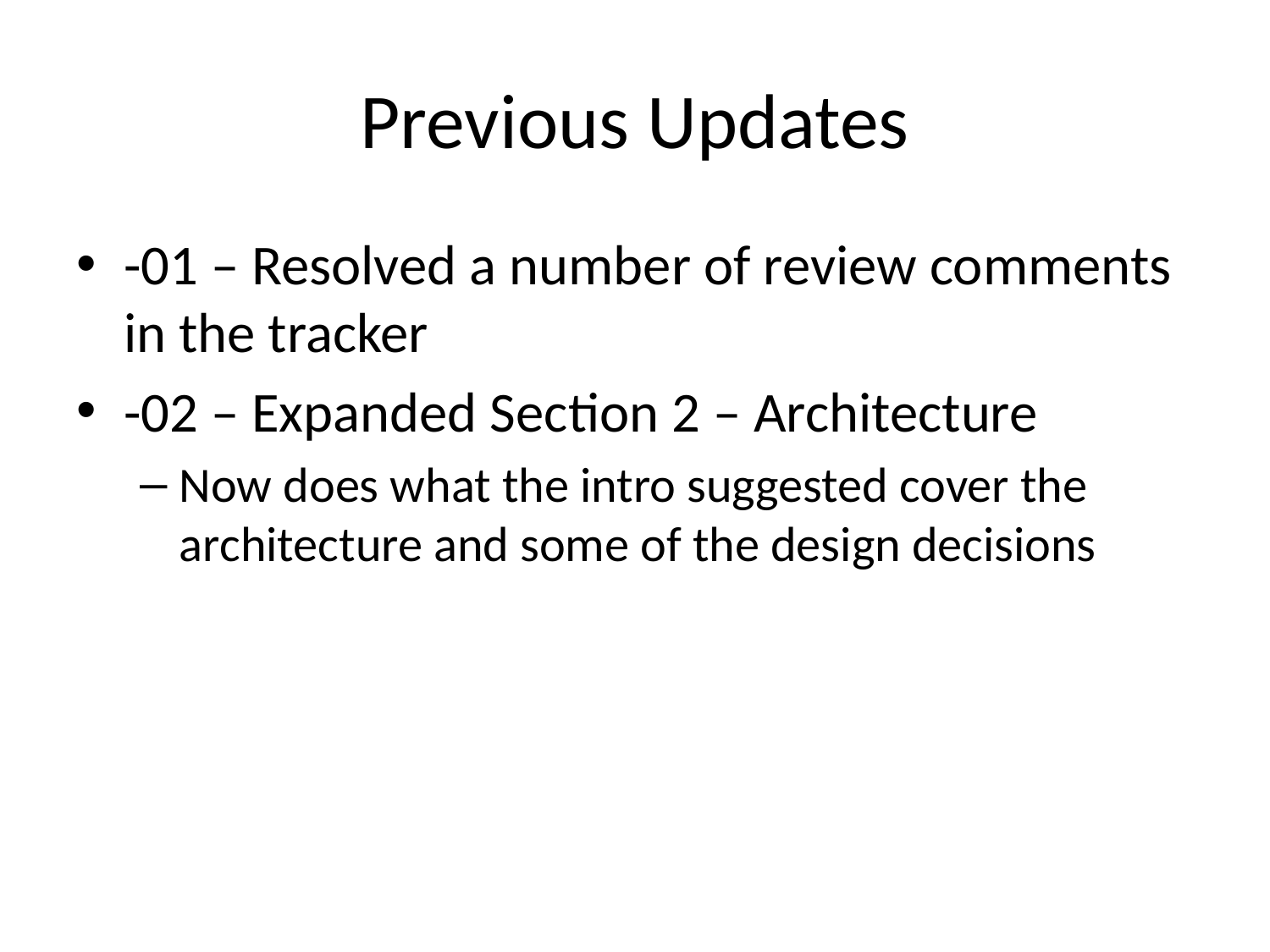

# Previous Updates
-01 – Resolved a number of review comments in the tracker
-02 – Expanded Section 2 – Architecture
Now does what the intro suggested cover the architecture and some of the design decisions